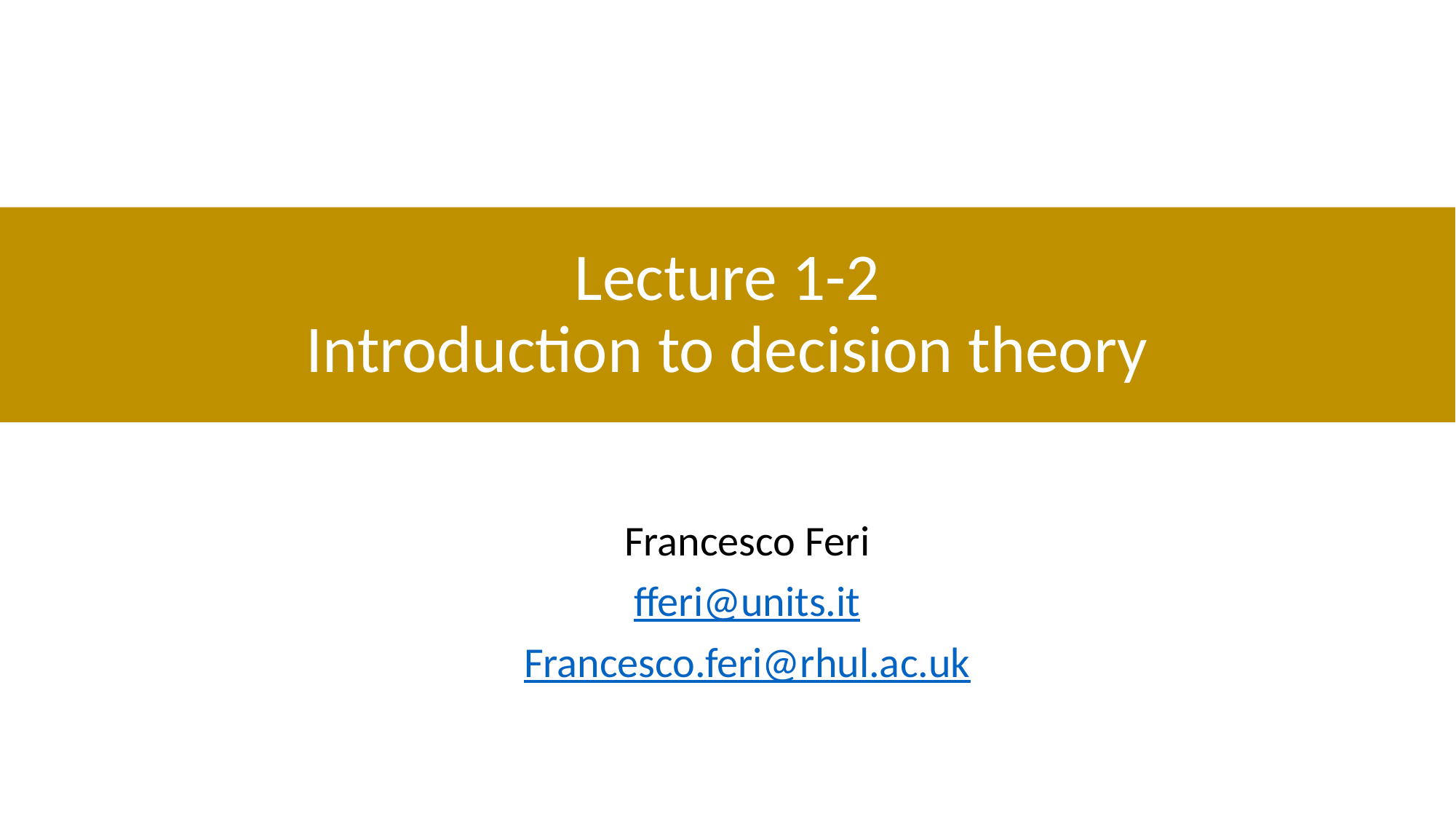

# Lecture 1-2 Introduction to decision theory
Francesco Feri
fferi@units.it
Francesco.feri@rhul.ac.uk